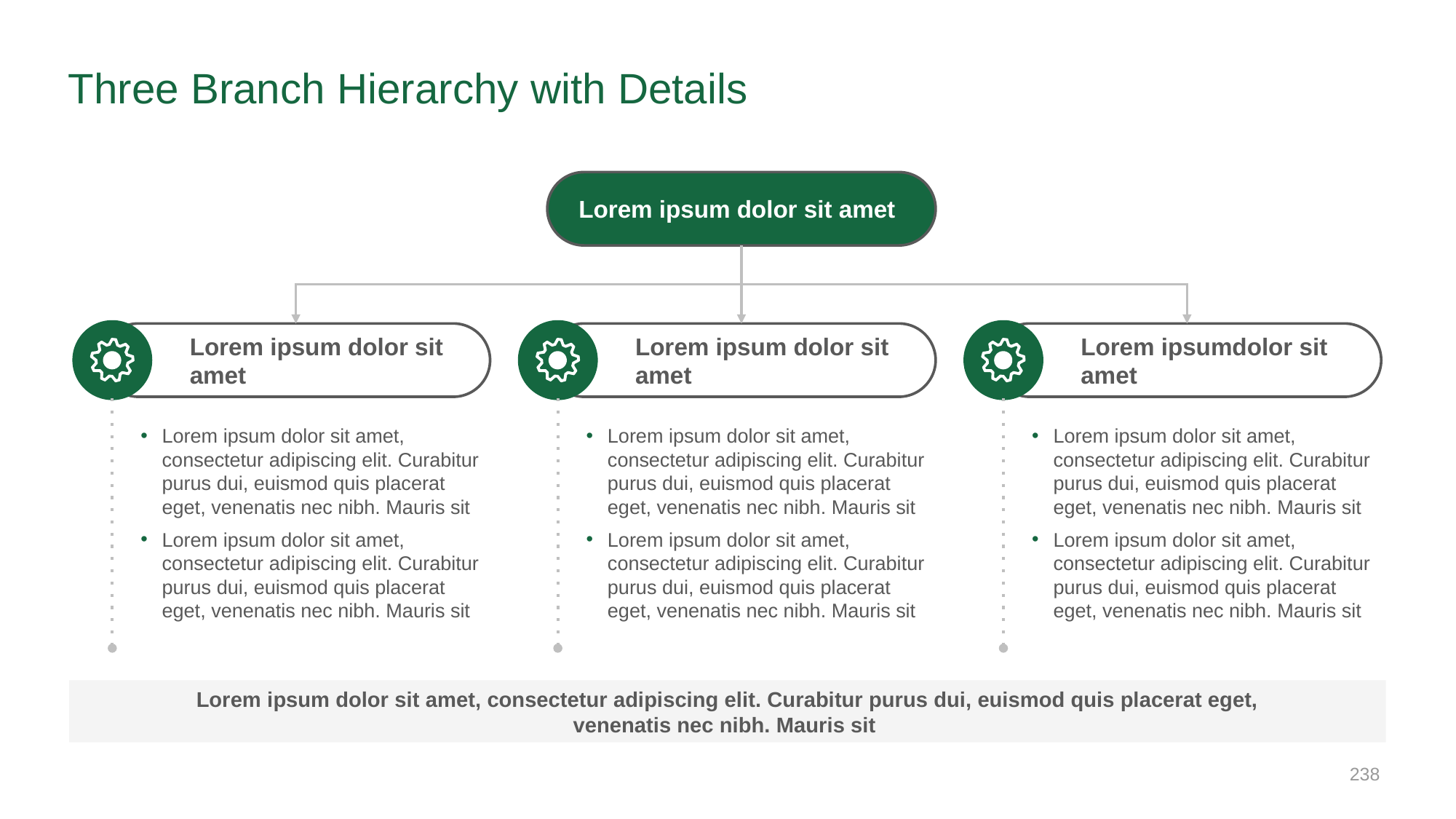

# Three Branch Hierarchy with Details
Lorem ipsum dolor sit amet

Lorem ipsum dolor sit amet
Lorem ipsum dolor sit amet
Lorem ipsumdolor sit amet

Lorem ipsum dolor sit amet, consectetur adipiscing elit. Curabitur purus dui, euismod quis placerat eget, venenatis nec nibh. Mauris sit
Lorem ipsum dolor sit amet, consectetur adipiscing elit. Curabitur purus dui, euismod quis placerat eget, venenatis nec nibh. Mauris sit
Lorem ipsum dolor sit amet, consectetur adipiscing elit. Curabitur purus dui, euismod quis placerat eget, venenatis nec nibh. Mauris sit
Lorem ipsum dolor sit amet, consectetur adipiscing elit. Curabitur purus dui, euismod quis placerat eget, venenatis nec nibh. Mauris sit
Lorem ipsum dolor sit amet, consectetur adipiscing elit. Curabitur purus dui, euismod quis placerat eget, venenatis nec nibh. Mauris sit
Lorem ipsum dolor sit amet, consectetur adipiscing elit. Curabitur purus dui, euismod quis placerat eget, venenatis nec nibh. Mauris sit
Lorem ipsum dolor sit amet, consectetur adipiscing elit. Curabitur purus dui, euismod quis placerat eget,
venenatis nec nibh. Mauris sit
238